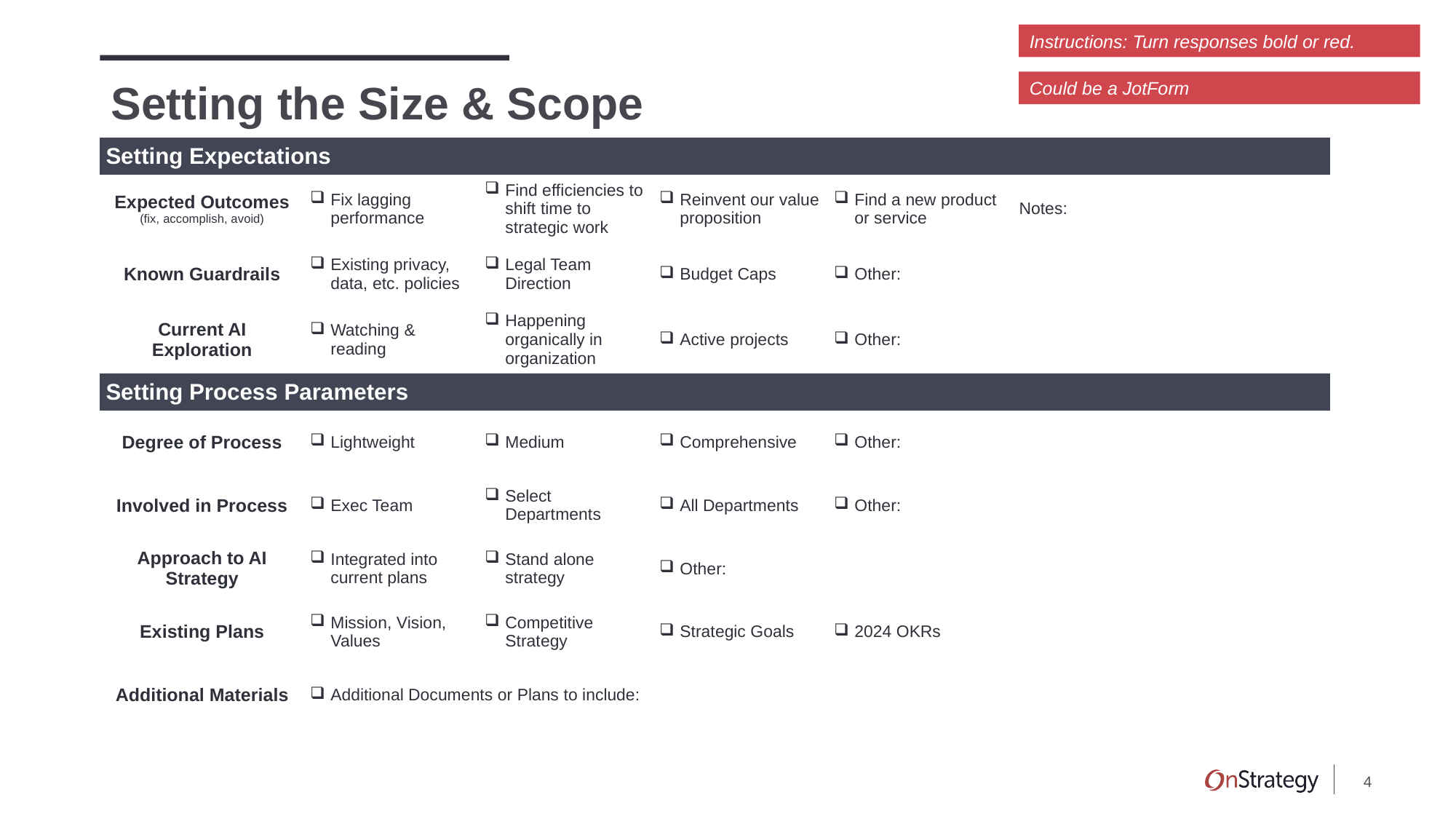

Instructions: Turn responses bold or red.
# Setting the Size & Scope
Could be a JotForm
| Setting Expectations |  |  |  |  |  |
| --- | --- | --- | --- | --- | --- |
| Expected Outcomes (fix, accomplish, avoid) | Fix lagging performance | Find efficiencies to shift time to strategic work | Reinvent our value proposition | Find a new product or service | Notes: |
| Known Guardrails | Existing privacy, data, etc. policies | Legal Team Direction | Budget Caps | Other: |  |
| Current AI Exploration | Watching & reading | Happening organically in organization | Active projects | Other: |  |
| Setting Process Parameters |  |  |  |  |  |
| Degree of Process | Lightweight | Medium | Comprehensive | Other: |  |
| Involved in Process | Exec Team | Select Departments | All Departments | Other: |  |
| Approach to AI Strategy | Integrated into current plans | Stand alone strategy | Other: |  |  |
| Existing Plans | Mission, Vision, Values | Competitive Strategy | Strategic Goals | 2024 OKRs |  |
| Additional Materials | Additional Documents or Plans to include: |  |  |  |  |
4